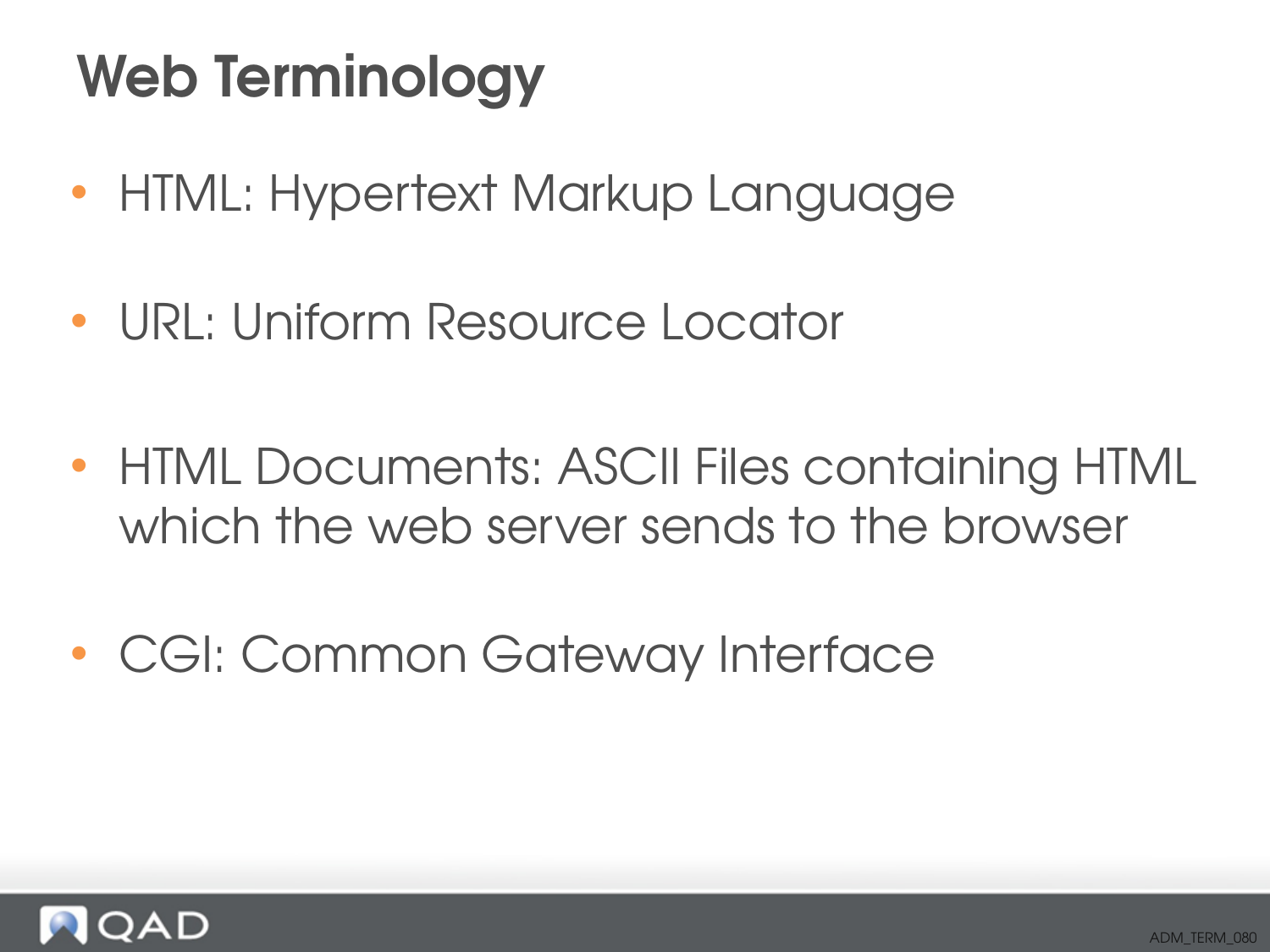

# Web Terminology

HTML: Hypertext Markup Language

URL: Uniform Resource Locator

HTML Documents: ASCII Files containing HTML which the web server sends to the browser

CGI: Common Gateway Interface
ADM_TERM_080